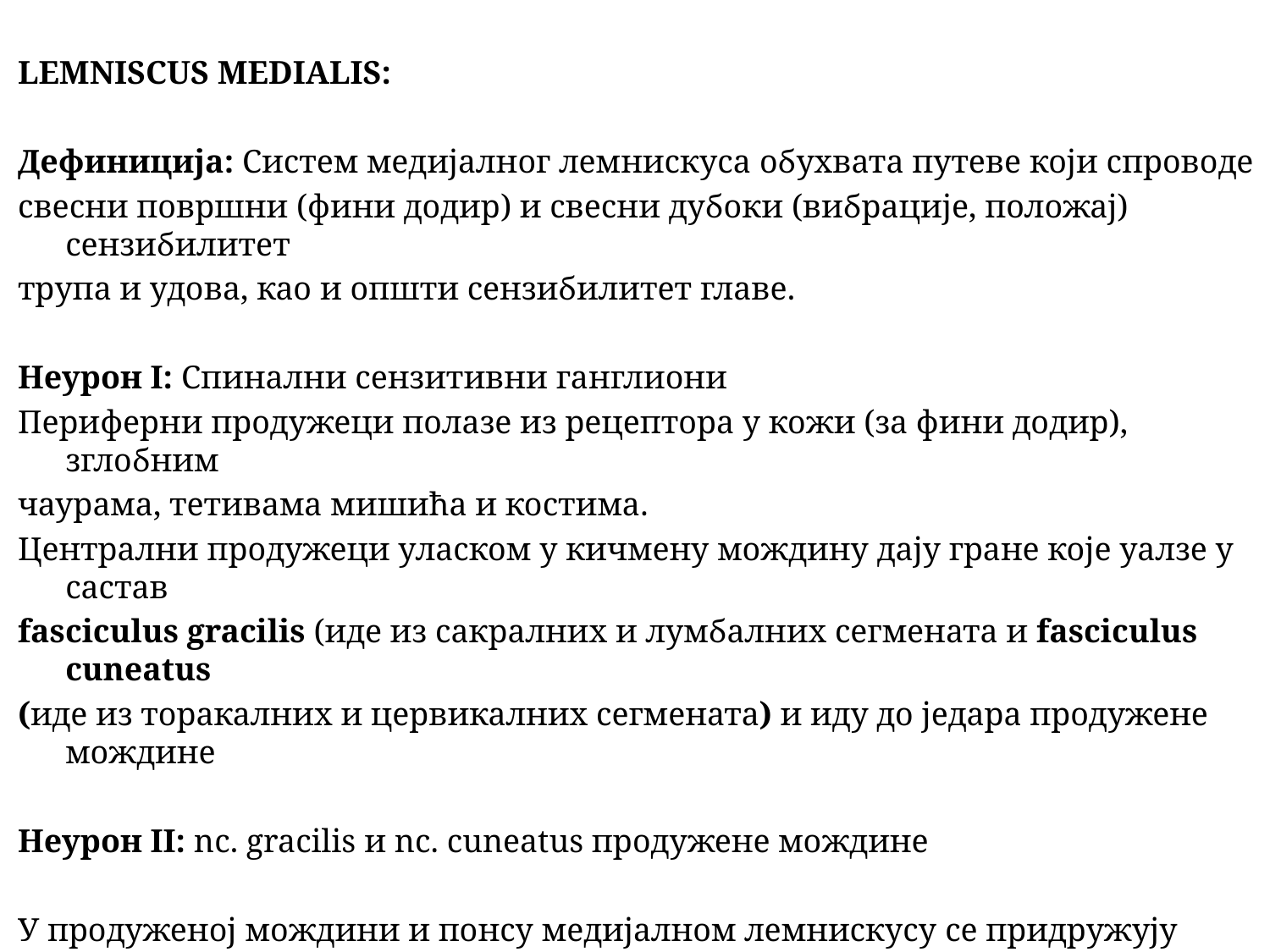

LEMNISCUS MEDIALIS:

Дефиниција: Систем медијалног лемнискуса обухвата путеве који спроводе
свесни површни (фини додир) и свесни дубоки (вибрације, положај) сензибилитет
трупа и удова, као и општи сензибилитет главе.

Неурон I: Спинални сензитивни ганглиони
Периферни продужеци полазе из рецептора у кожи (за фини додир), зглобним
чаурама, тетивама мишића и костима.
Централни продужеци уласком у кичмену мождину дају гране које уалзе у састав
fasciculus gracilis (иде из сакралних и лумбалних сегмената и fasciculus cuneatus
(иде из торакалних и цервикалних сегмената) и иду до једара продужене мождине

Неурон II: nc. gracilis и nc. cuneatus продужене мождине

У продуженој мождини и понсу медијалном лемнискусу се придружују аксони
неурона II пута за општи (површни, дубоки, густативни) сензибилитет главе и врата.